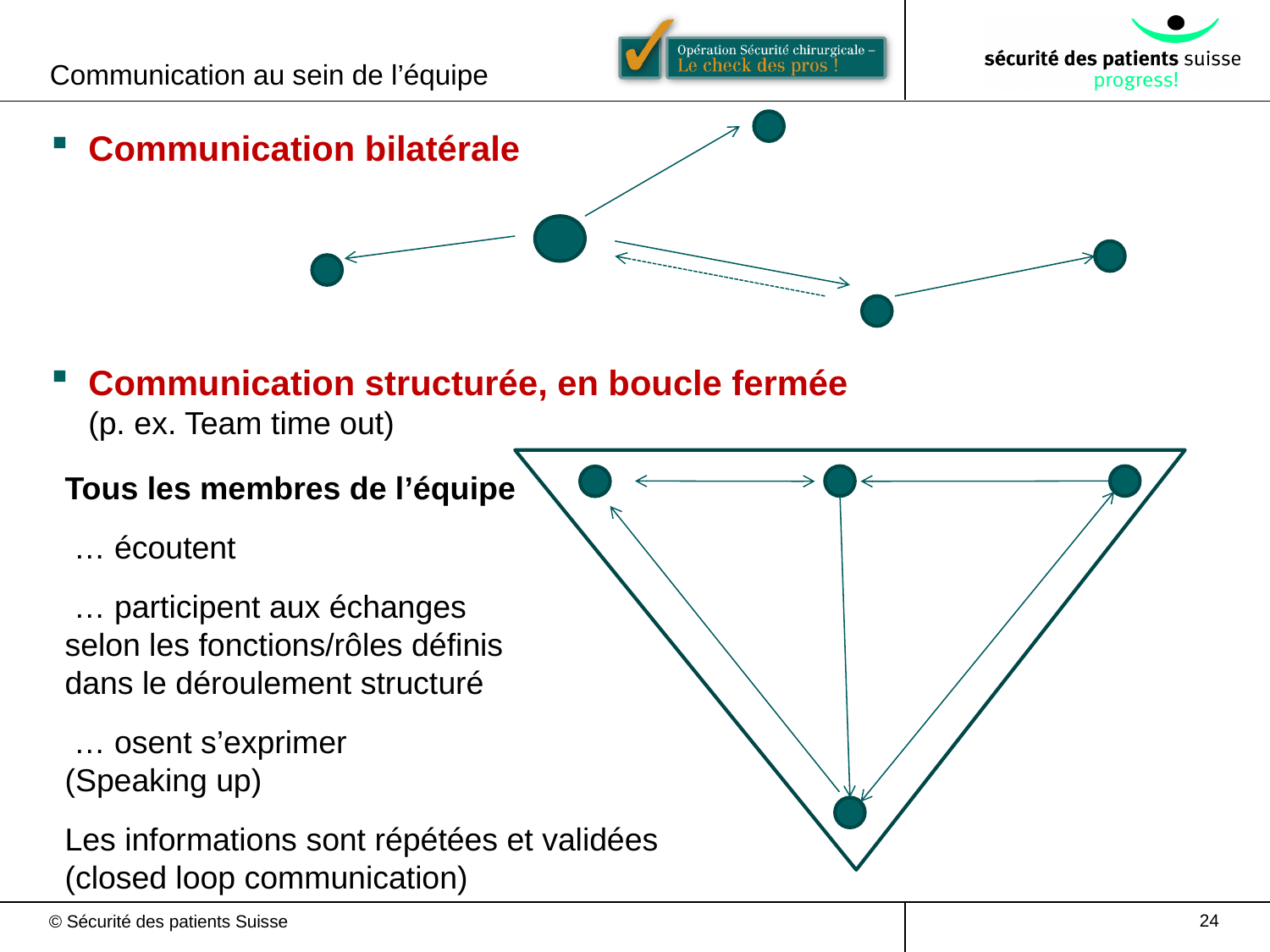

Communication au sein de l’équipe

Communication bilatérale

Communication structurée, en boucle fermée                               (p. ex. Team time out)

Tous les membres de l’équipe
 … écoutent
 … participent aux échanges
selon les fonctions/rôles définis dans le déroulement structuré
 … osent s’exprimer
(Speaking up)
Les informations sont répétées et validées (closed loop communication)

24
© Sécurité des patients Suisse